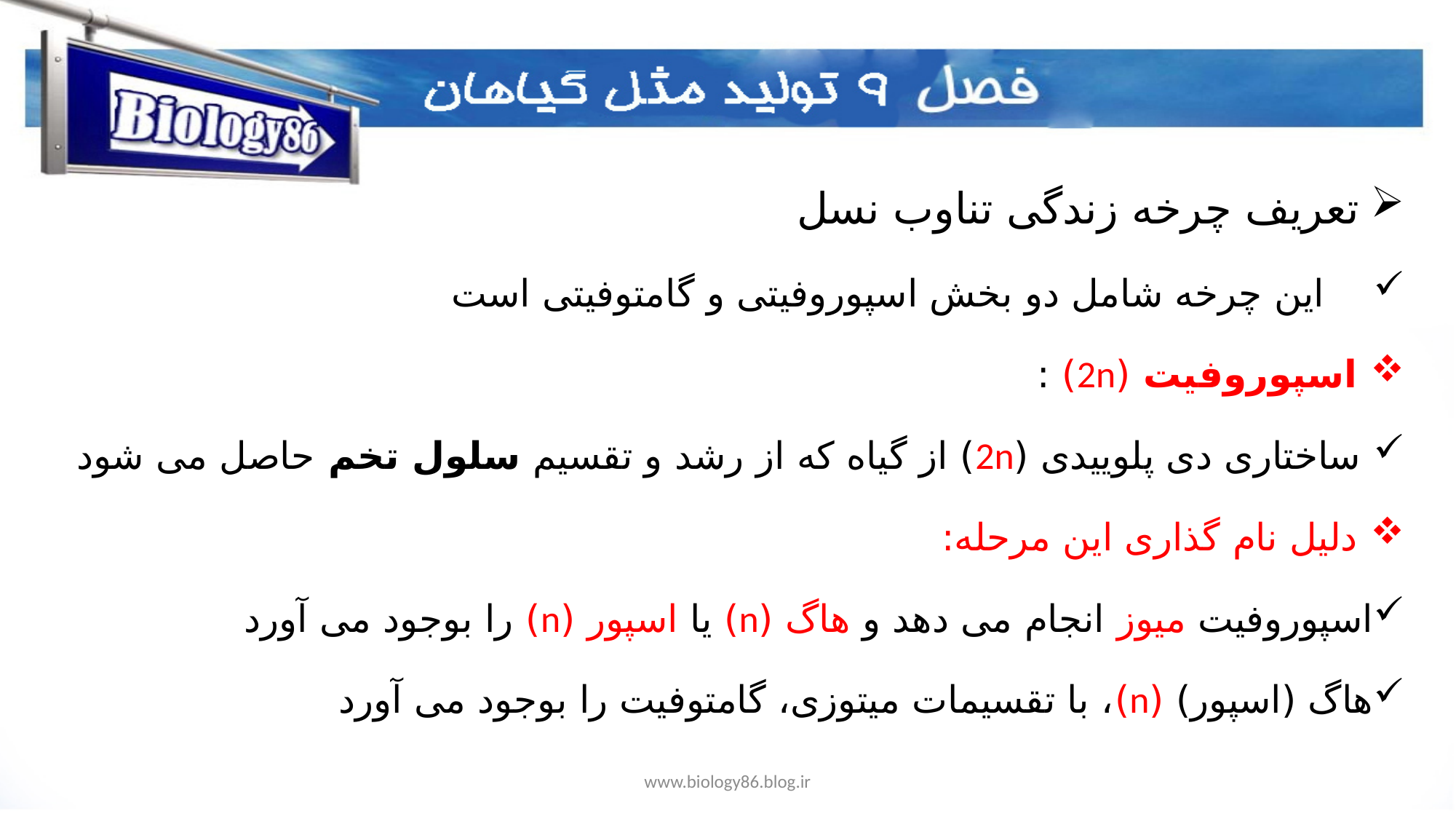

تعریف چرخه زندگی تناوب نسل
    این چرخه شامل دو بخش اسپوروفیتی و گامتوفیتی است
 اسپوروفیت (2n) :
 ساختاری دی پلوییدی (2n) از گیاه که از رشد و تقسیم سلول تخم حاصل می شود
 دلیل نام گذاری این مرحله:
اسپوروفیت میوز انجام می دهد و هاگ (n) یا اسپور (n) را بوجود می آورد
هاگ (اسپور) (n)، با تقسیمات میتوزی، گامتوفیت را بوجود می آورد

www.biology86.blog.ir